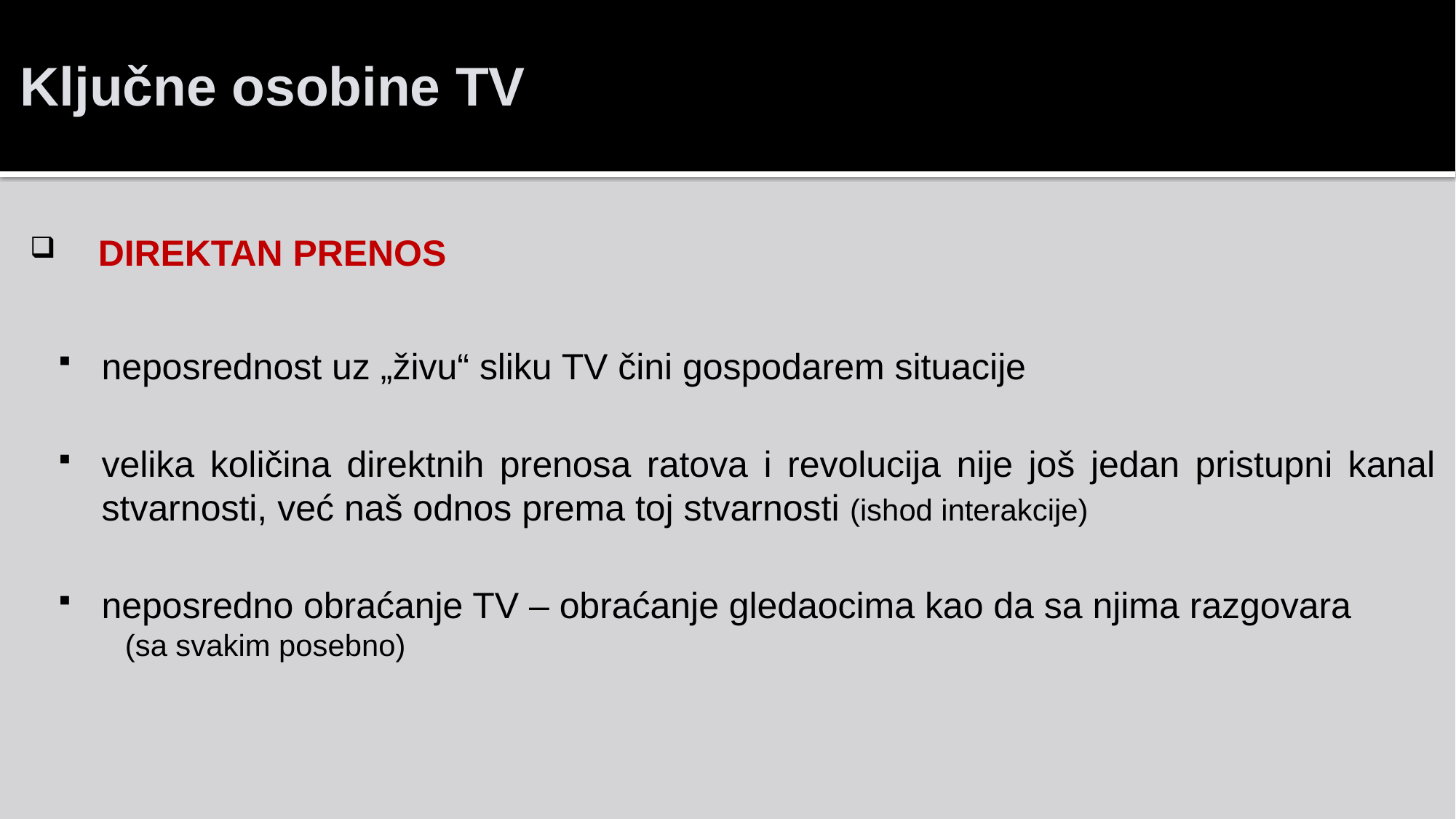

# Ključne osobine TV

DIREKTAN PRENOS

neposrednost uz „živu“ sliku TV čini gospodarem situacije

velika količina direktnih prenosa ratova i revolucija nije još jedan pristupni kanal stvarnosti, već naš odnos prema toj stvarnosti (ishod interakcije)

neposredno obraćanje TV – obraćanje gledaocima kao da sa njima razgovara
        (sa svakim posebno)